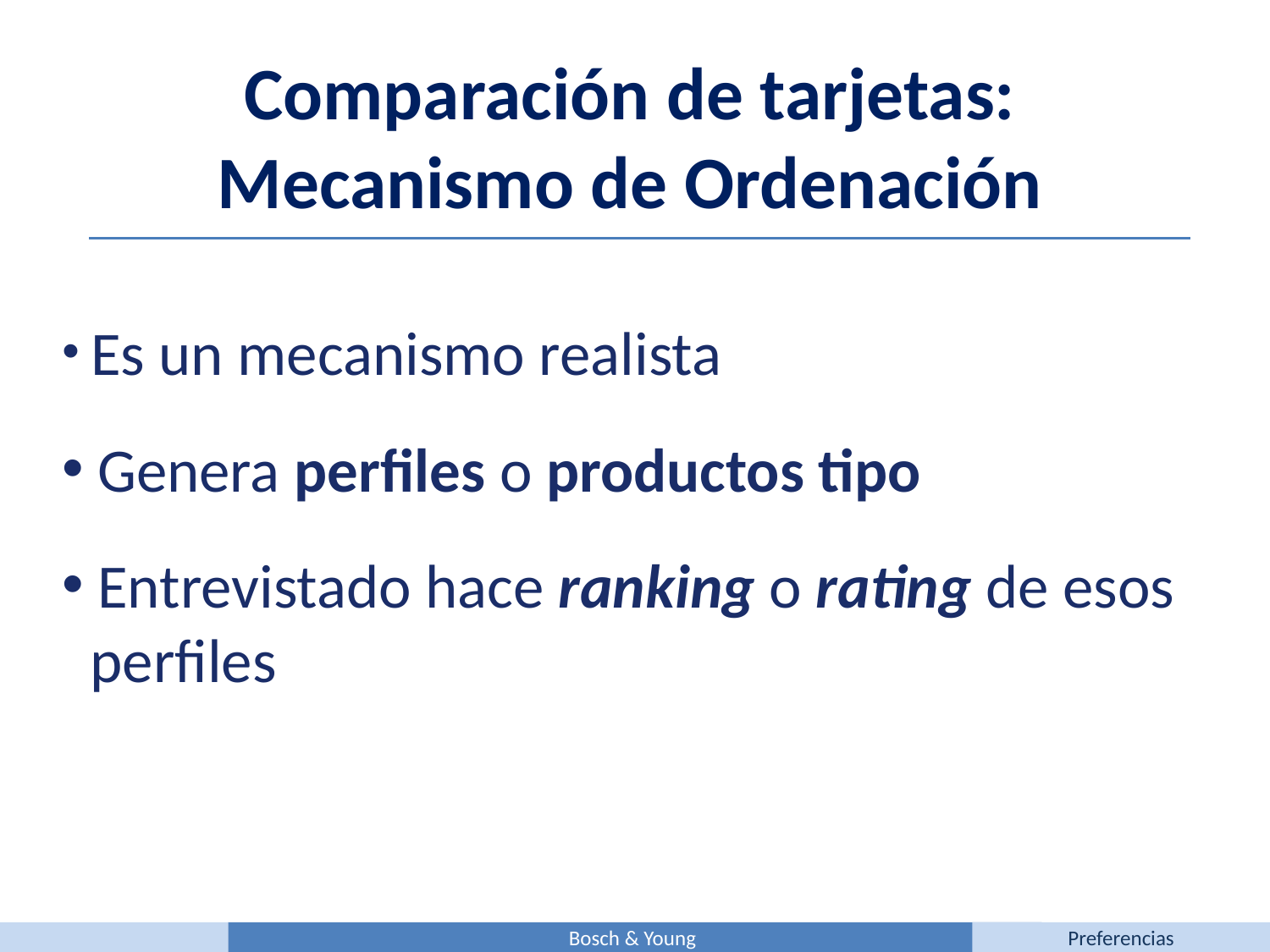

Comparación de tarjetas: Mecanismo de Ordenación
 Es un mecanismo realista

 Genera perfiles o productos tipo

 Entrevistado hace ranking o rating de esos
  perfiles

Bosch & Young
Preferencias